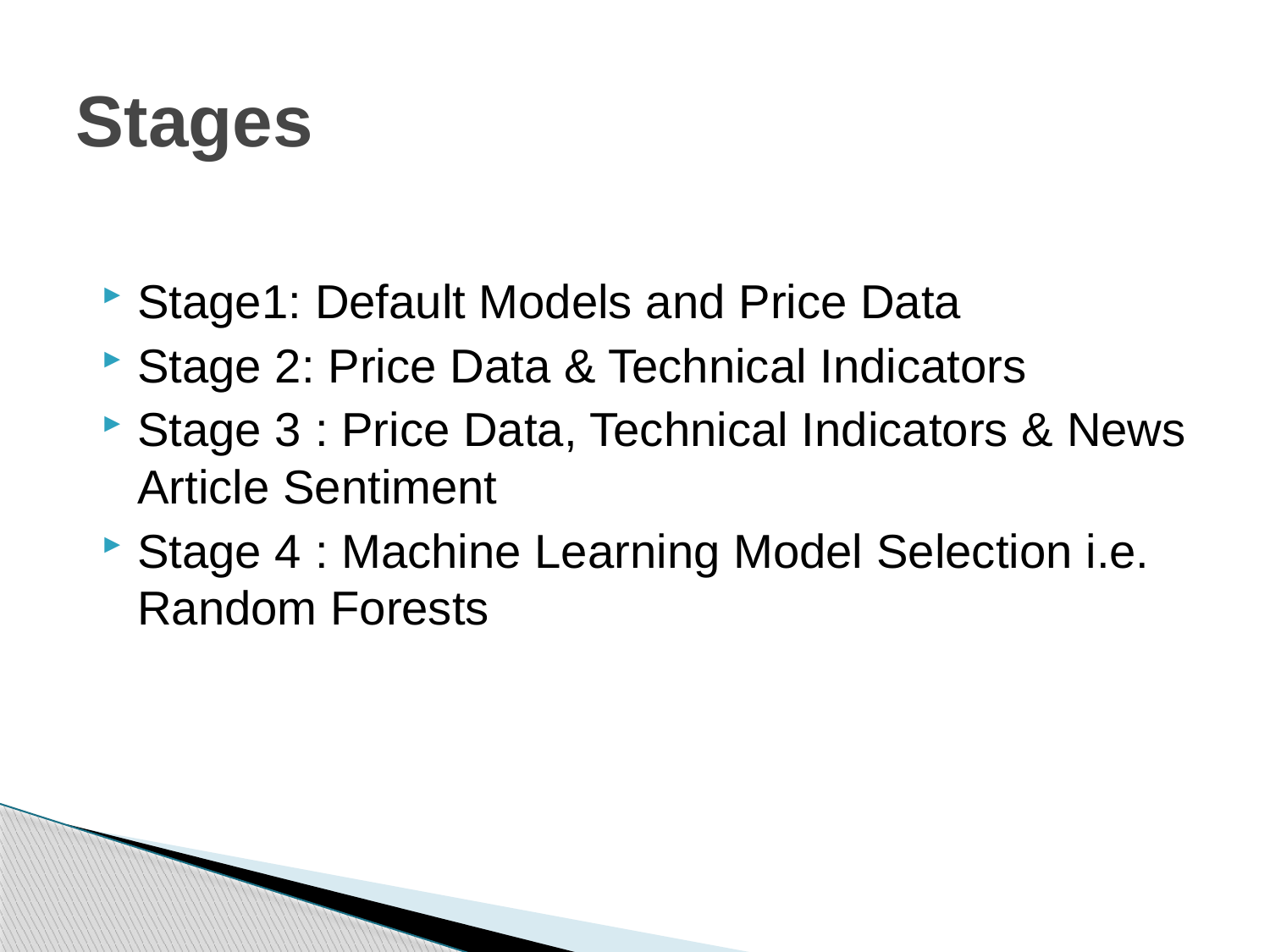

# Stages
Stage1: Default Models and Price Data
Stage 2: Price Data & Technical Indicators
Stage 3 : Price Data, Technical Indicators & News Article Sentiment
Stage 4 : Machine Learning Model Selection i.e. Random Forests